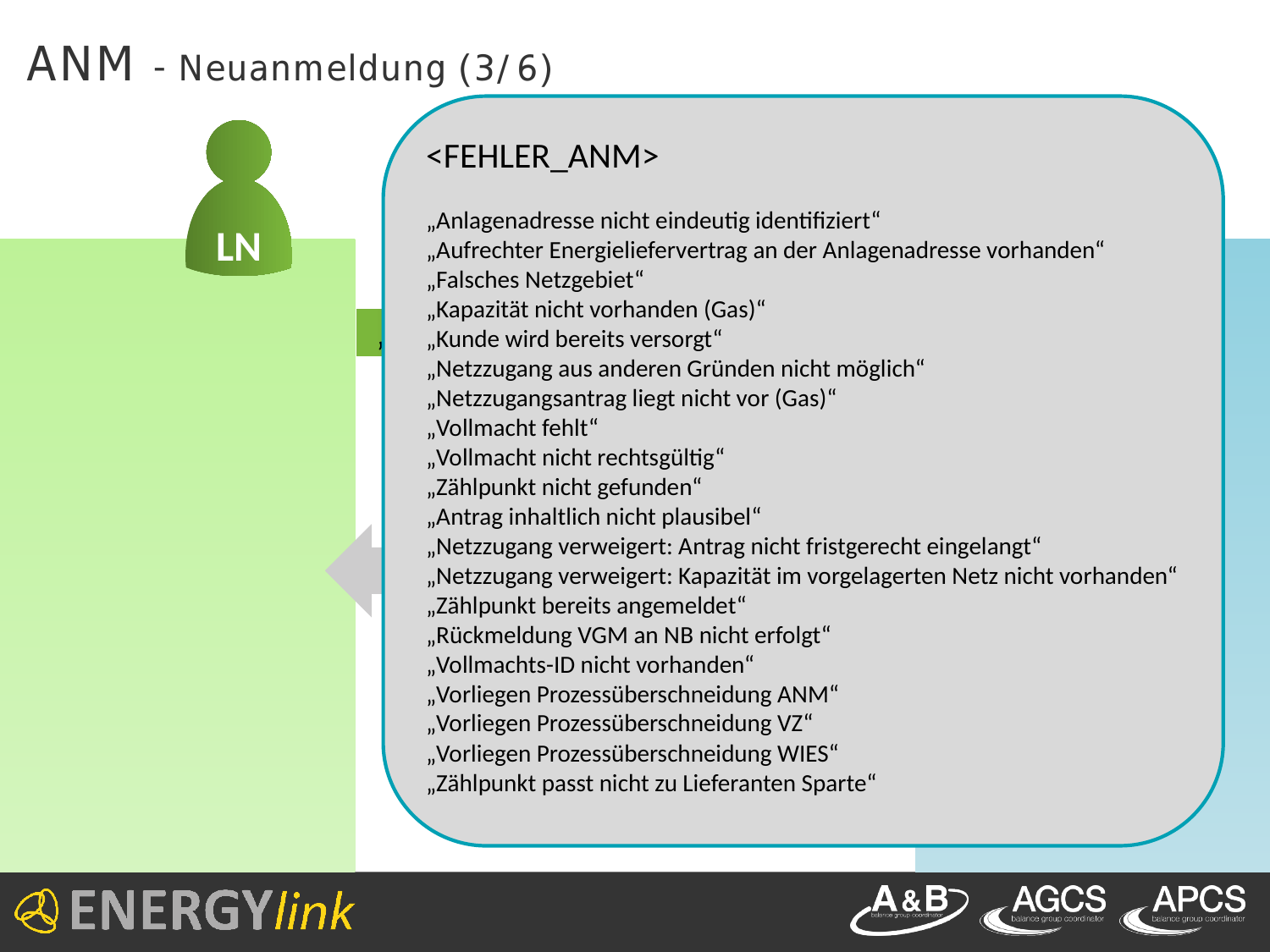

# ANM - Neuanmeldung (3/6)
<FEHLER_ANM>

„Anlagenadresse nicht eindeutig identifiziert“
„Aufrechter Energieliefervertrag an der Anlagenadresse vorhanden“
„Falsches Netzgebiet“
„Kapazität nicht vorhanden (Gas)“
„Kunde wird bereits versorgt“
„Netzzugang aus anderen Gründen nicht möglich“
„Netzzugangsantrag liegt nicht vor (Gas)“
„Vollmacht fehlt“
„Vollmacht nicht rechtsgültig“
„Zählpunkt nicht gefunden“
„Antrag inhaltlich nicht plausibel“
„Netzzugang verweigert: Antrag nicht fristgerecht eingelangt“
„Netzzugang verweigert: Kapazität im vorgelagerten Netz nicht vorhanden“
„Zählpunkt bereits angemeldet“
„Rückmeldung VGM an NB nicht erfolgt“
„Vollmachts-ID nicht vorhanden“
„Vorliegen Prozessüberschneidung ANM“
„Vorliegen Prozessüberschneidung VZ“
„Vorliegen Prozessüberschneidung WIES“
„Zählpunkt passt nicht zu Lieferanten Sparte“

LN

NB

„Anmeldedatensatz“ <ANFRAGE_ANM>
Bearbeitung:

Manuell?

„Fehlermeldung“ <FEHLER_ANM>